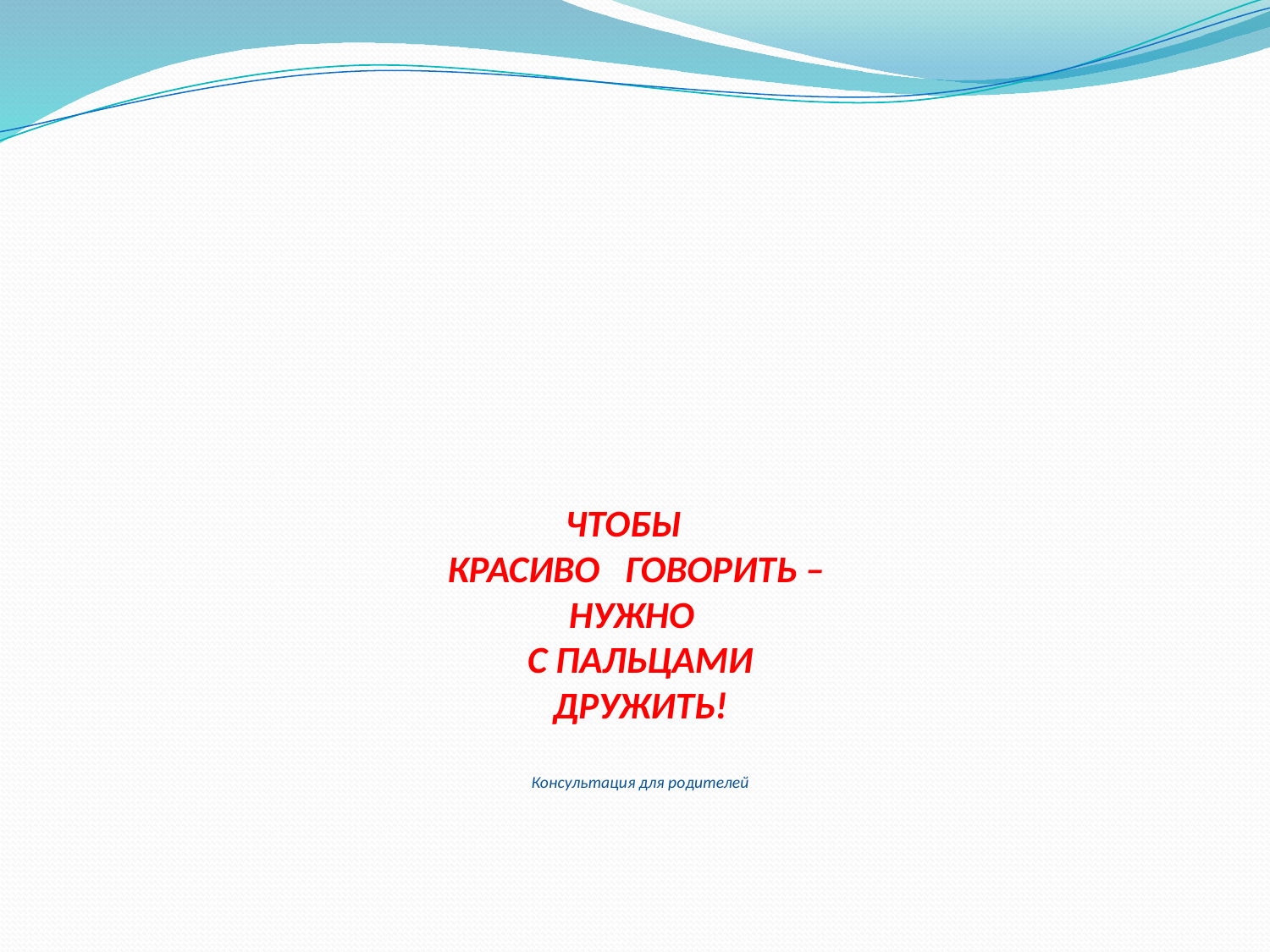

# ЧТОБЫ КРАСИВО   ГОВОРИТЬ – НУЖНО С ПАЛЬЦАМИ ДРУЖИТЬ! Консультация для родителей